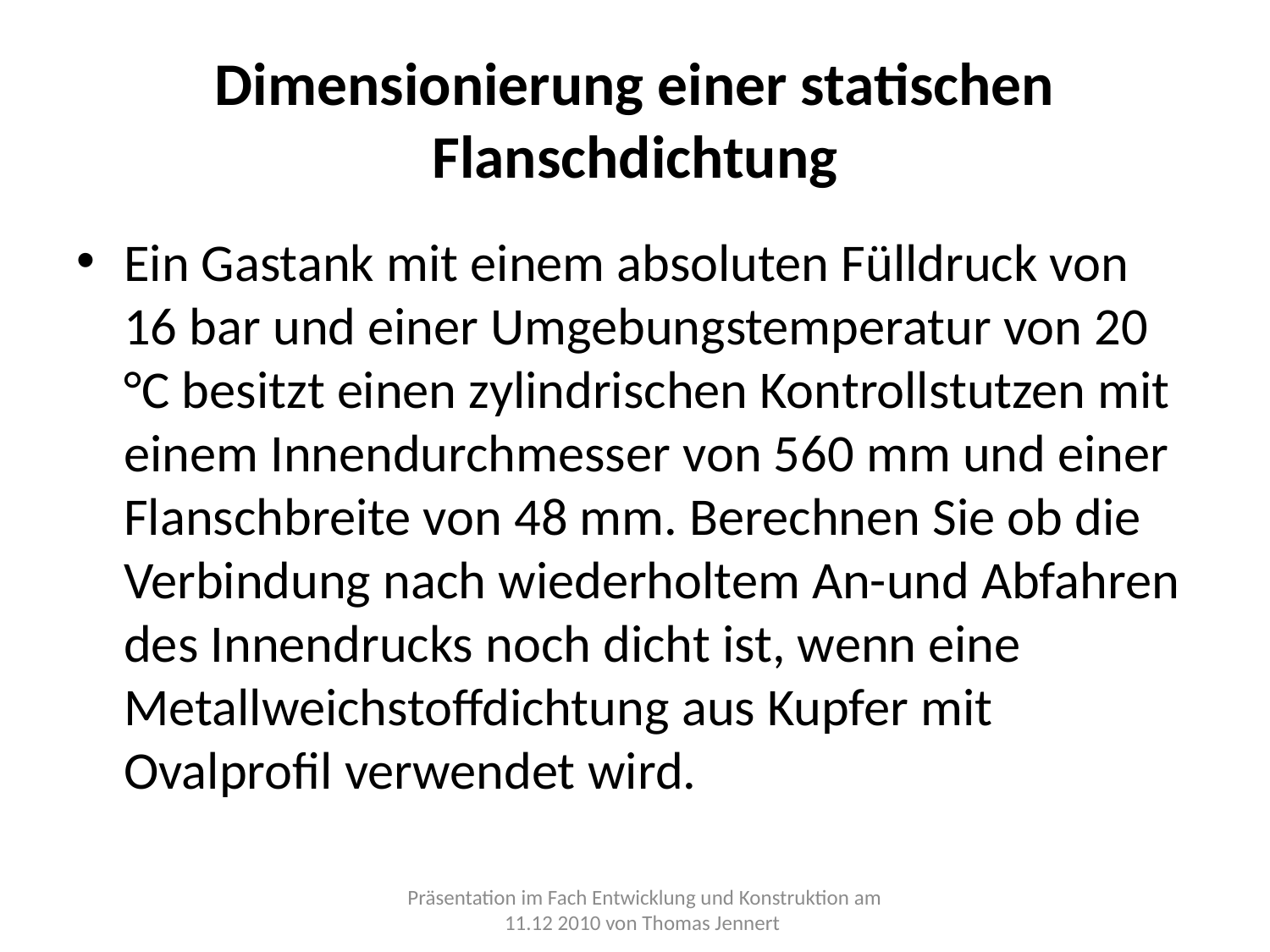

# Dimensionierung einer statischen Flanschdichtung
Ein Gastank mit einem absoluten Fülldruck von 16 bar und einer Umgebungstemperatur von 20 °C besitzt einen zylindrischen Kontrollstutzen mit einem Innendurchmesser von 560 mm und einer Flanschbreite von 48 mm. Berechnen Sie ob die Verbindung nach wiederholtem An-und Abfahren des Innendrucks noch dicht ist, wenn eine Metallweichstoffdichtung aus Kupfer mit Ovalprofil verwendet wird.

Präsentation im Fach Entwicklung und Konstruktion am 11.12 2010 von Thomas Jennert